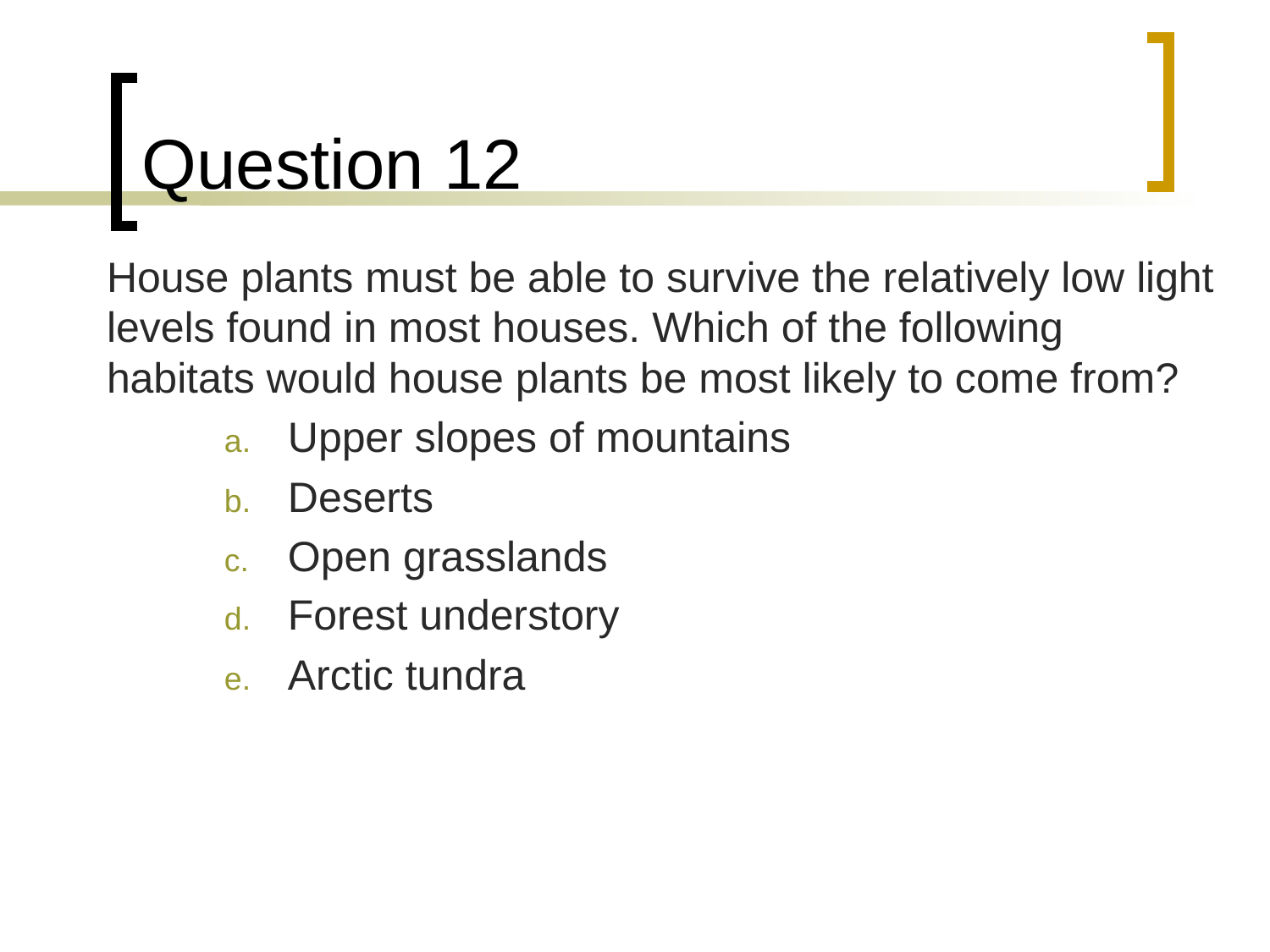

# Question 12
	House plants must be able to survive the relatively low light levels found in most houses. Which of the following habitats would house plants be most likely to come from?
Upper slopes of mountains
Deserts
Open grasslands
Forest understory
Arctic tundra